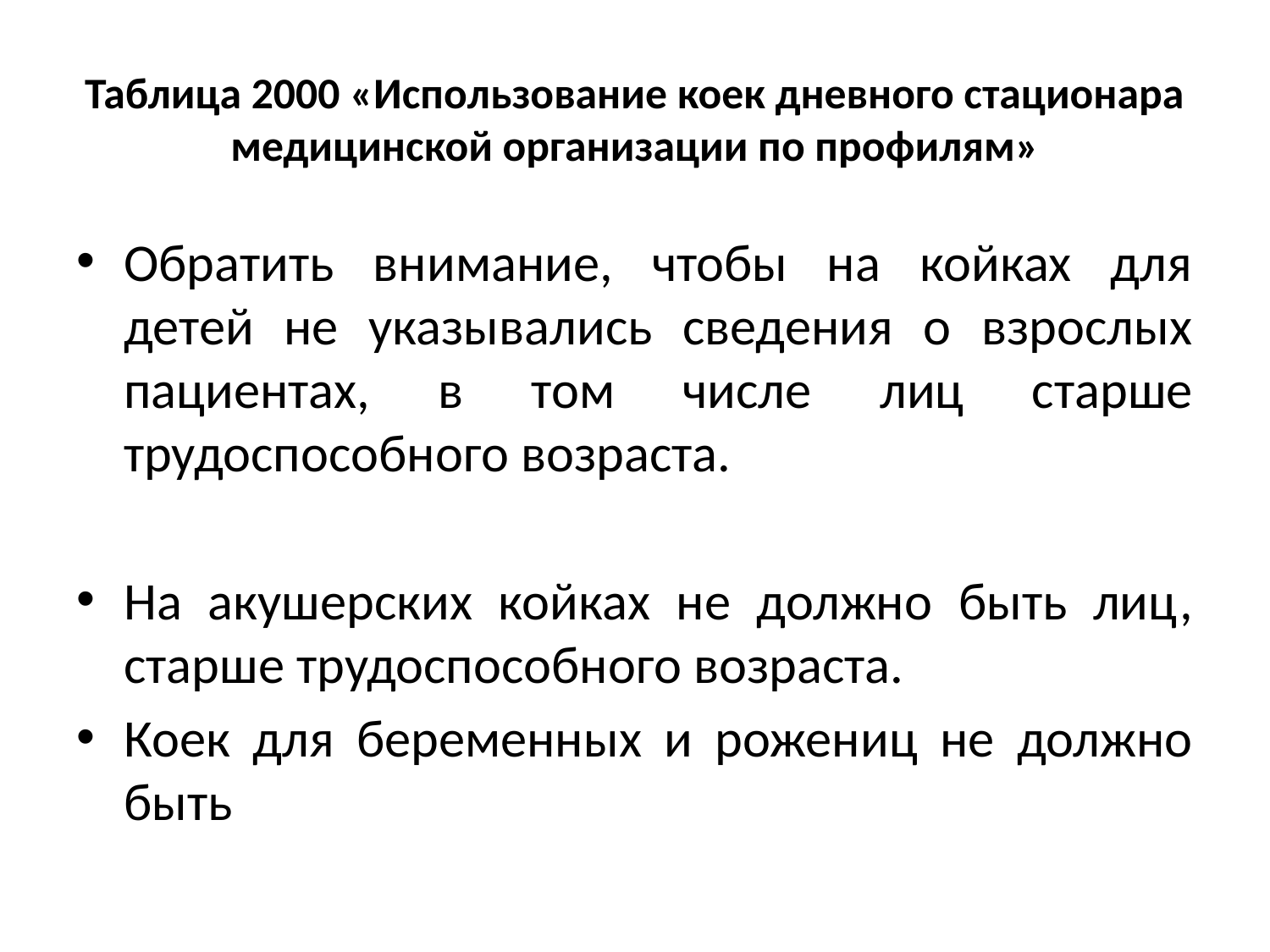

Таблица 2000 «Использование коек дневного стационара медицинской организации по профилям»
Обратить внимание, чтобы на койках для детей не указывались сведения о взрослых пациентах, в том числе лиц старше трудоспособного возраста.

На акушерских койках не должно быть лиц, старше трудоспособного возраста.
Коек для беременных и рожениц не должно быть